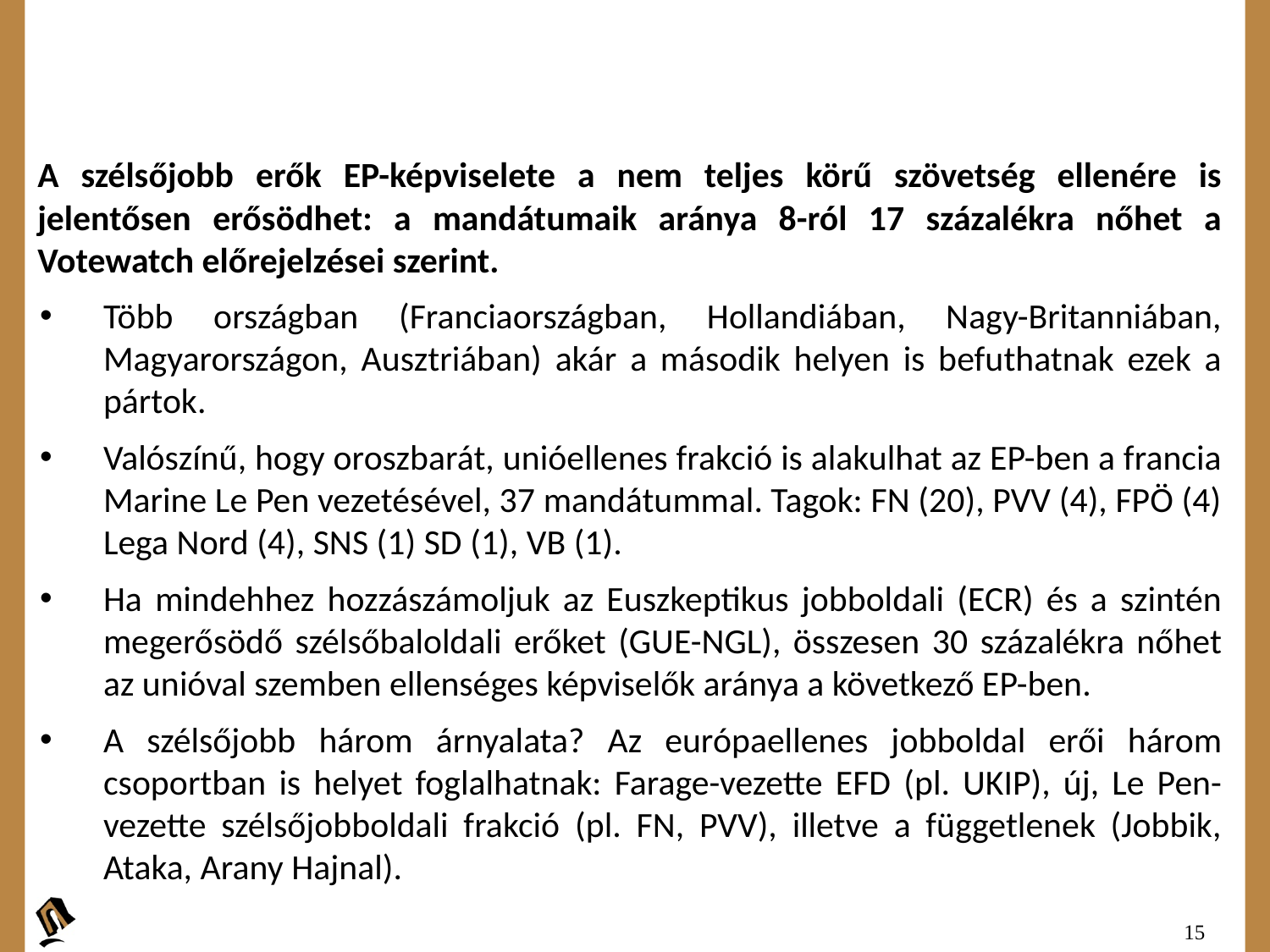

A szélsőjobb erők EP-képviselete a nem teljes körű szövetség ellenére is jelentősen erősödhet: a mandátumaik aránya 8-ról 17 százalékra nőhet a Votewatch előrejelzései szerint.
Több országban (Franciaországban, Hollandiában, Nagy-Britanniában, Magyarországon, Ausztriában) akár a második helyen is befuthatnak ezek a pártok.
Valószínű, hogy oroszbarát, unióellenes frakció is alakulhat az EP-ben a francia Marine Le Pen vezetésével, 37 mandátummal. Tagok: FN (20), PVV (4), FPÖ (4) Lega Nord (4), SNS (1) SD (1), VB (1).
Ha mindehhez hozzászámoljuk az Euszkeptikus jobboldali (ECR) és a szintén megerősödő szélsőbaloldali erőket (GUE-NGL), összesen 30 százalékra nőhet az unióval szemben ellenséges képviselők aránya a következő EP-ben.
A szélsőjobb három árnyalata? Az európaellenes jobboldal erői három csoportban is helyet foglalhatnak: Farage-vezette EFD (pl. UKIP), új, Le Pen-vezette szélsőjobboldali frakció (pl. FN, PVV), illetve a függetlenek (Jobbik, Ataka, Arany Hajnal).